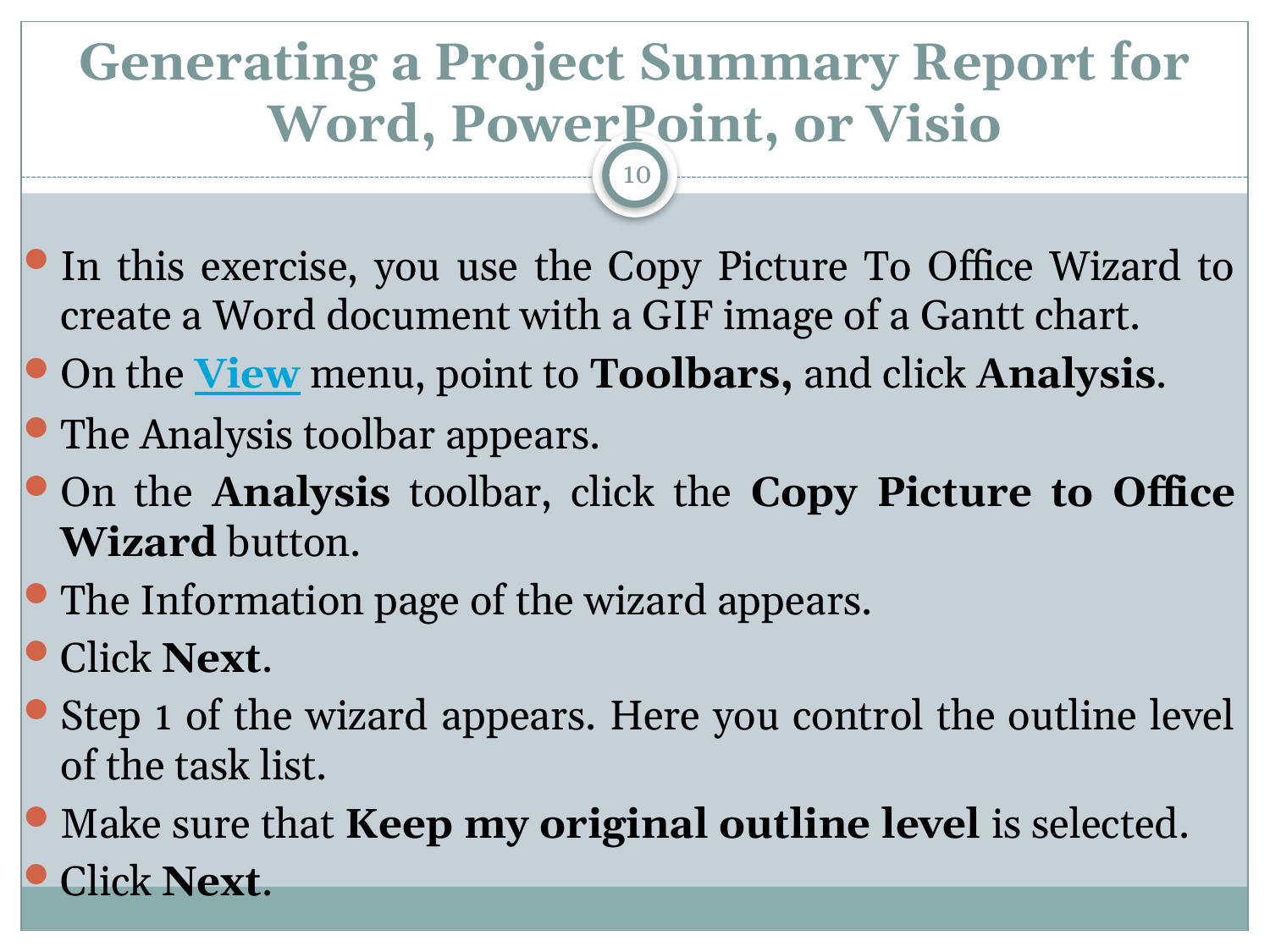

# Generating a Project Summary Report for Word, PowerPoint, or Visio
10
In this exercise, you use the Copy Picture To Office Wizard to create a Word document with a GIF image of a Gantt chart.
On the View menu, point to Toolbars, and click Analysis.
The Analysis toolbar appears.
On the Analysis toolbar, click the Copy Picture to Office Wizard button.
The Information page of the wizard appears.
Click Next.
Step 1 of the wizard appears. Here you control the outline level of the task list.
Make sure that Keep my original outline level is selected.
Click Next.